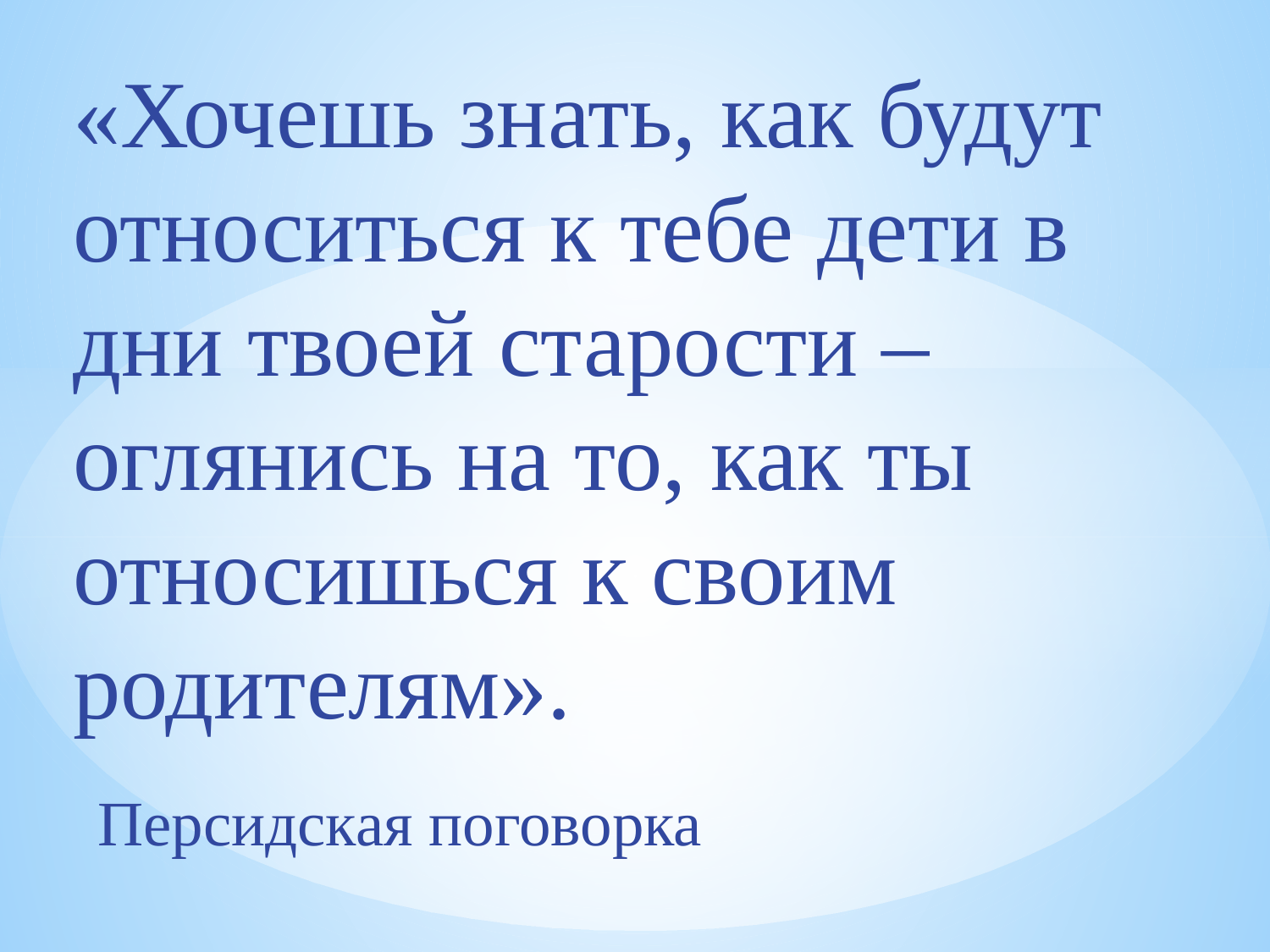

# «Хочешь знать, как будут относиться к тебе дети в дни твоей старости – оглянись на то, как ты относишься к своим родителям».
Персидская поговорка